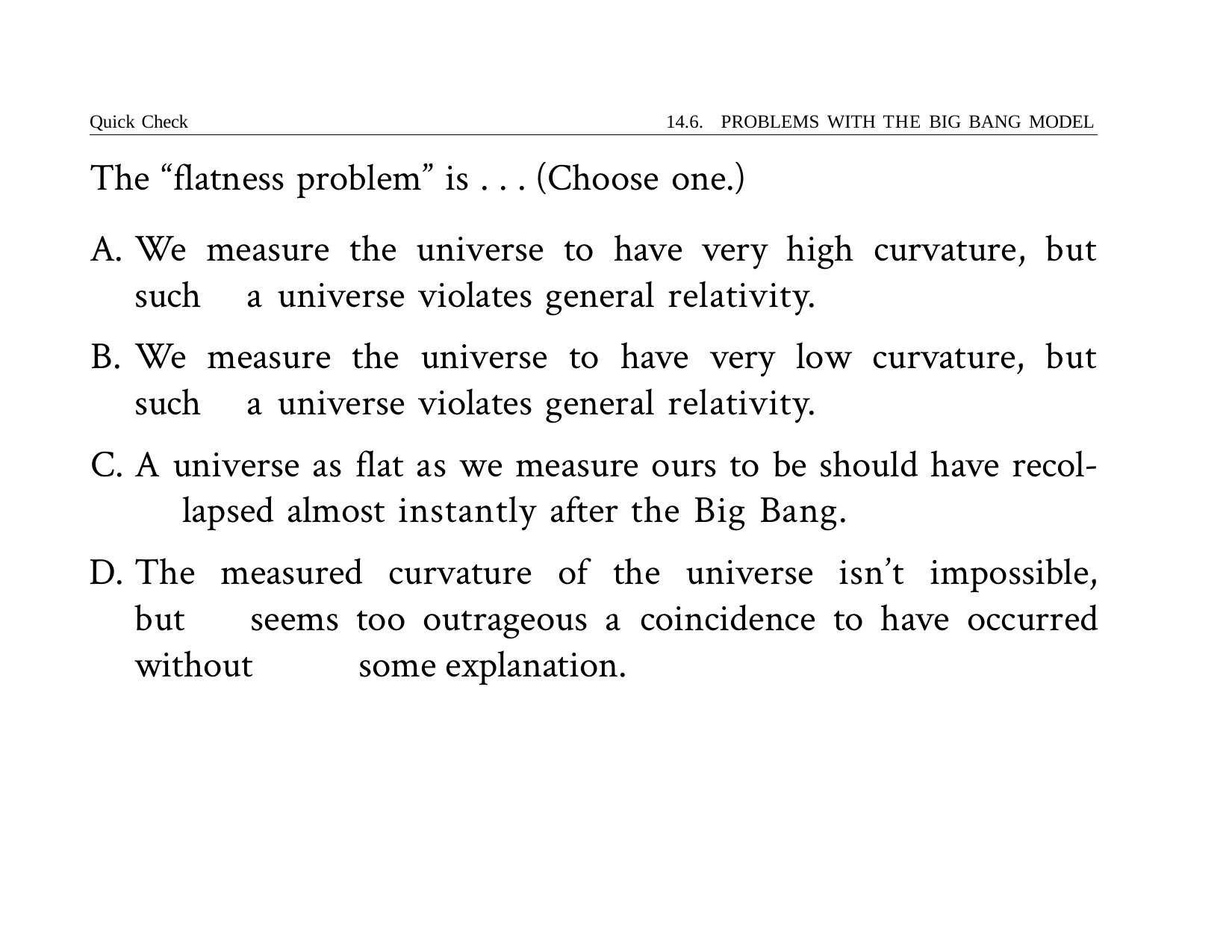

Quick Check	14.6.  PROBLEMS WITH THE BIG BANG MODEL

# The “flatness problem” is . . . (Choose one.)
We measure the universe to have very high curvature, but such 	a universe violates general relativity.
We measure the universe to have very low curvature, but such 	a universe violates general relativity.
A universe as flat as we measure ours to be should have recol- 	lapsed almost instantly after the Big Bang.
The measured curvature of the universe isn’t impossible, but 	seems too outrageous a coincidence to have occurred without 	some explanation.